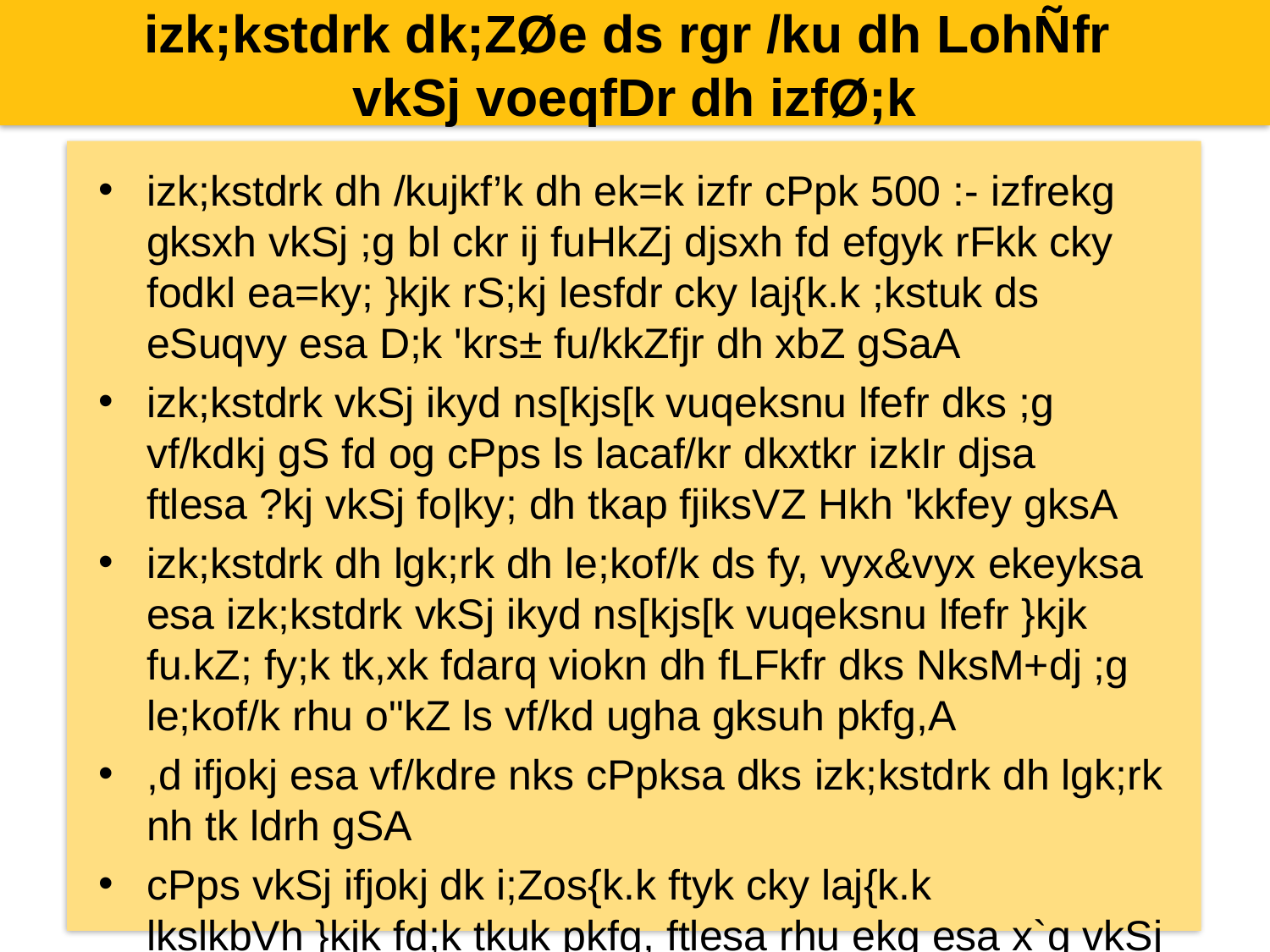

izk;kstdrk dk;ZØe ds rgr /ku dh LohÑfr
vkSj voeqfDr dh izfØ;k

izk;kstdrk dh /kujkf’k dh ek=k izfr cPpk 500 :- izfrekg gksxh vkSj ;g bl ckr ij fuHkZj djsxh fd efgyk rFkk cky fodkl ea=ky; }kjk rS;kj lesfdr cky laj{k.k ;kstuk ds eSuqvy esa D;k 'krs± fu/kkZfjr dh xbZ gSaA
izk;kstdrk vkSj ikyd ns[kjs[k vuqeksnu lfefr dks ;g vf/kdkj gS fd og cPps ls lacaf/kr dkxtkr izkIr djsa ftlesa ?kj vkSj fo|ky; dh tkap fjiksVZ Hkh 'kkfey gksA
izk;kstdrk dh lgk;rk dh le;kof/k ds fy, vyx&vyx ekeyksa esa izk;kstdrk vkSj ikyd ns[kjs[k vuqeksnu lfefr }kjk fu.kZ; fy;k tk,xk fdarq viokn dh fLFkfr dks NksM+dj ;g le;kof/k rhu o"kZ ls vf/kd ugha gksuh pkfg,A
,d ifjokj esa vf/kdre nks cPpksa dks izk;kstdrk dh lgk;rk nh tk ldrh gSA
cPps vkSj ifjokj dk i;Zos{k.k ftyk cky laj{k.k lkslkbVh }kjk fd;k tkuk pkfg, ftlesa rhu ekg esa x`g vkSj Ldwy Hkze.k Hkh 'kkfey gSA